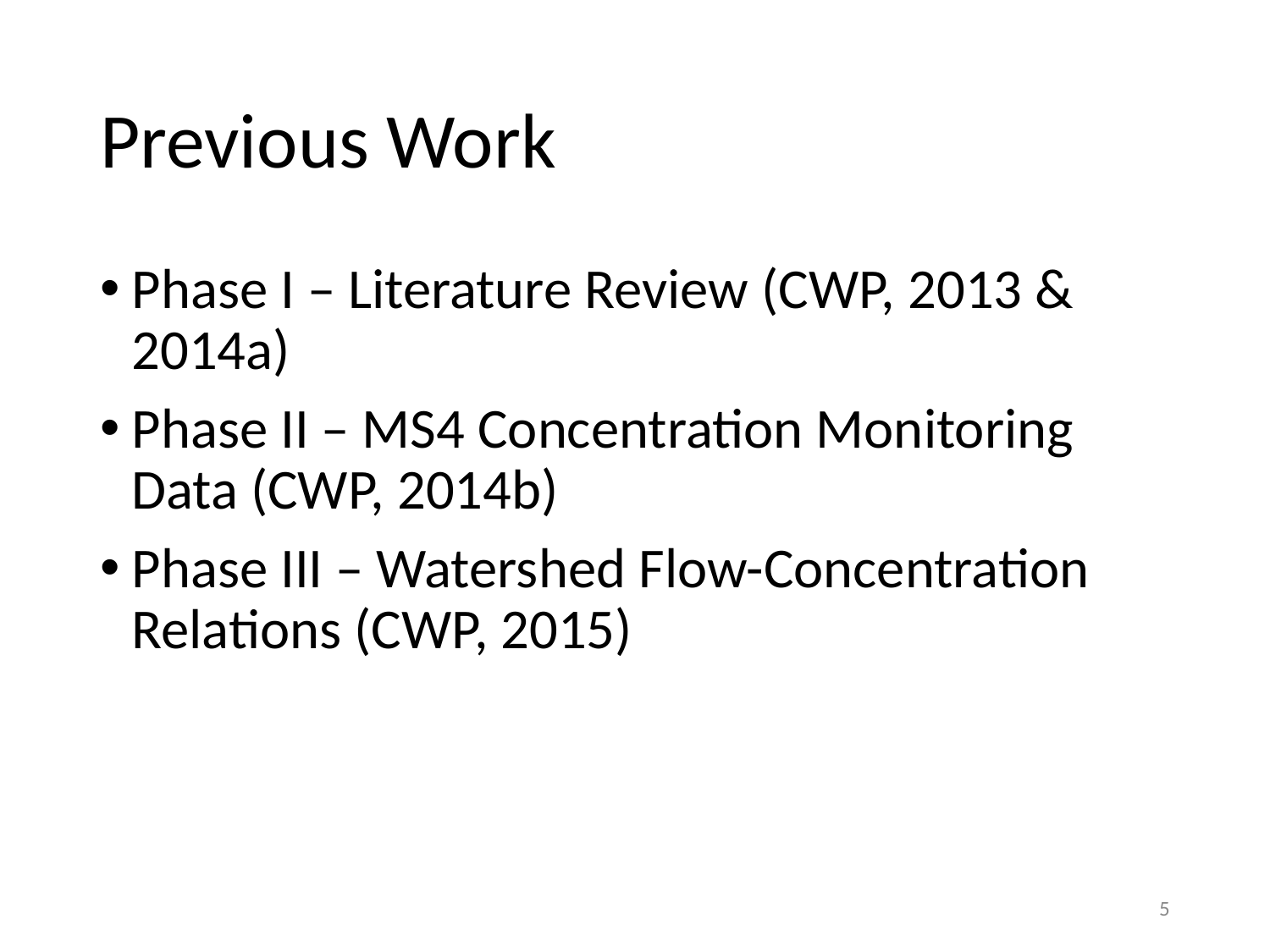

# Previous Work
Phase I – Literature Review (CWP, 2013 & 2014a)
Phase II – MS4 Concentration Monitoring Data (CWP, 2014b)
Phase III – Watershed Flow-Concentration Relations (CWP, 2015)
5